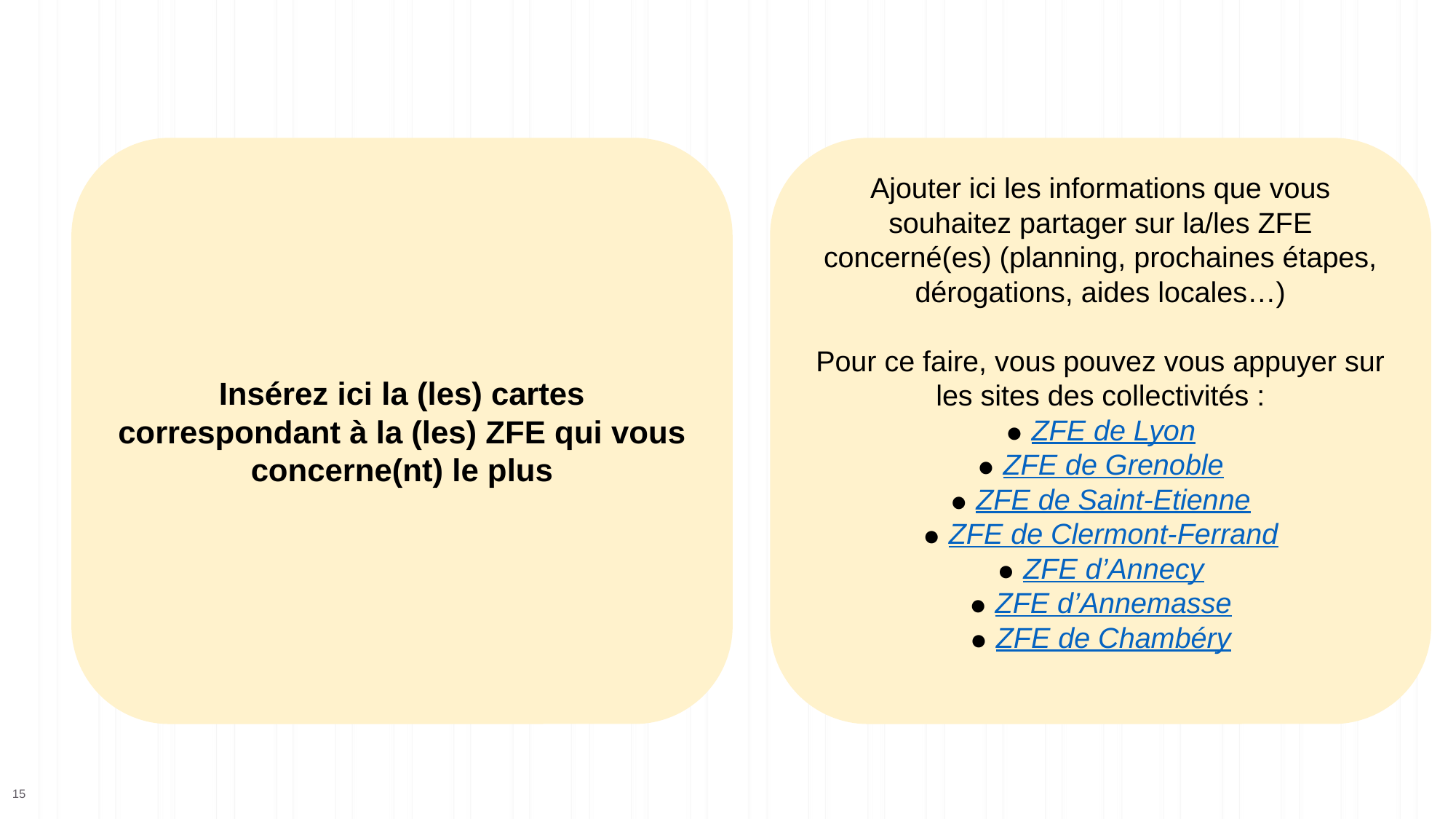

Insérez ici la (les) cartes correspondant à la (les) ZFE qui vous concerne(nt) le plus
Ajouter ici les informations que vous souhaitez partager sur la/les ZFE concerné(es) (planning, prochaines étapes, dérogations, aides locales…)

Pour ce faire, vous pouvez vous appuyer sur les sites des collectivités :
ZFE de Lyon
ZFE de Grenoble
ZFE de Saint-Etienne
ZFE de Clermont-Ferrand
ZFE d’Annecy
ZFE d’Annemasse
ZFE de Chambéry